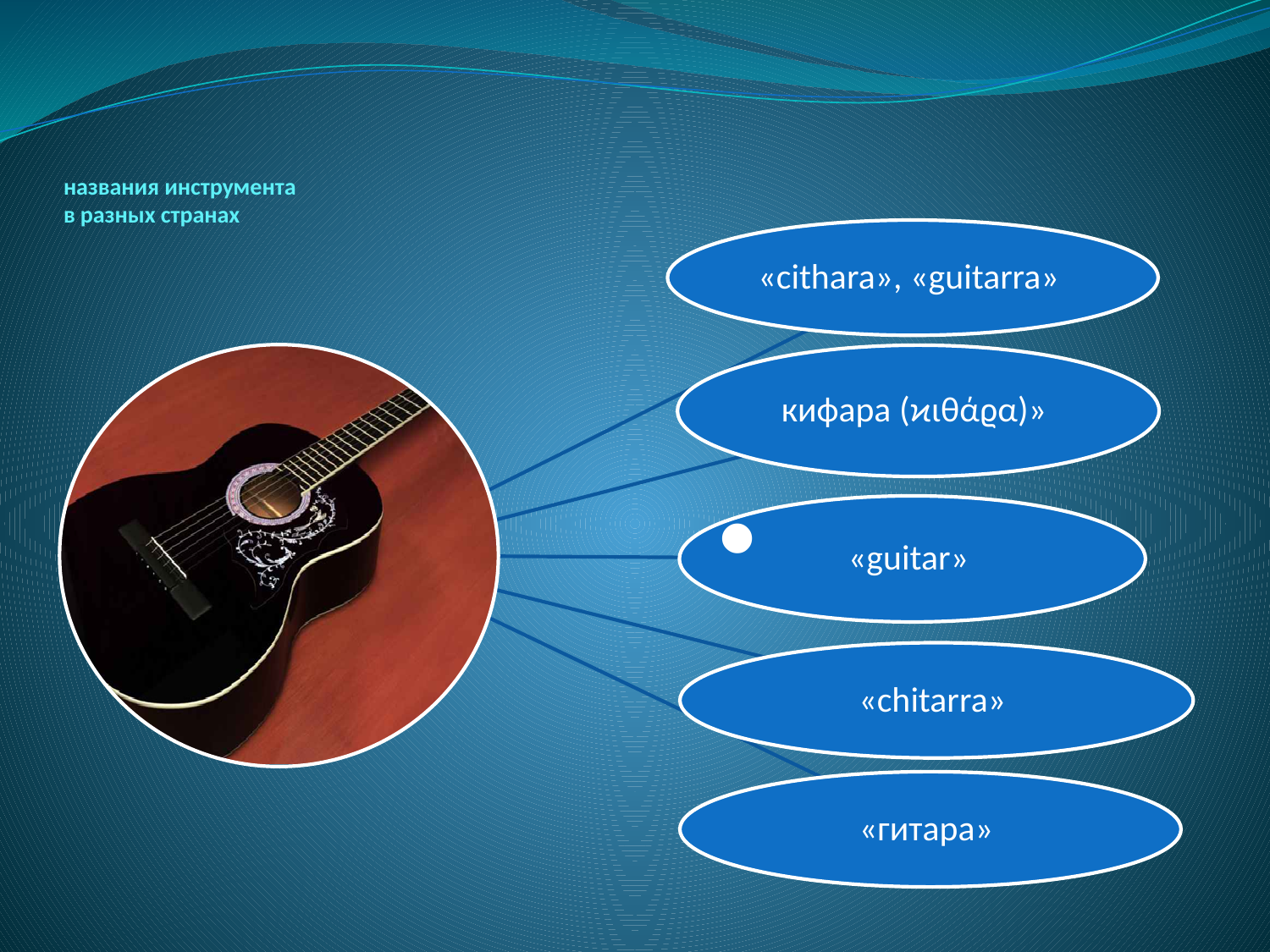

# названия инструмента в разных странах
«cithara», «guitarra»
кифара (ϰιθάϱα)»
«guitar»

«chitarra»
«гитара»